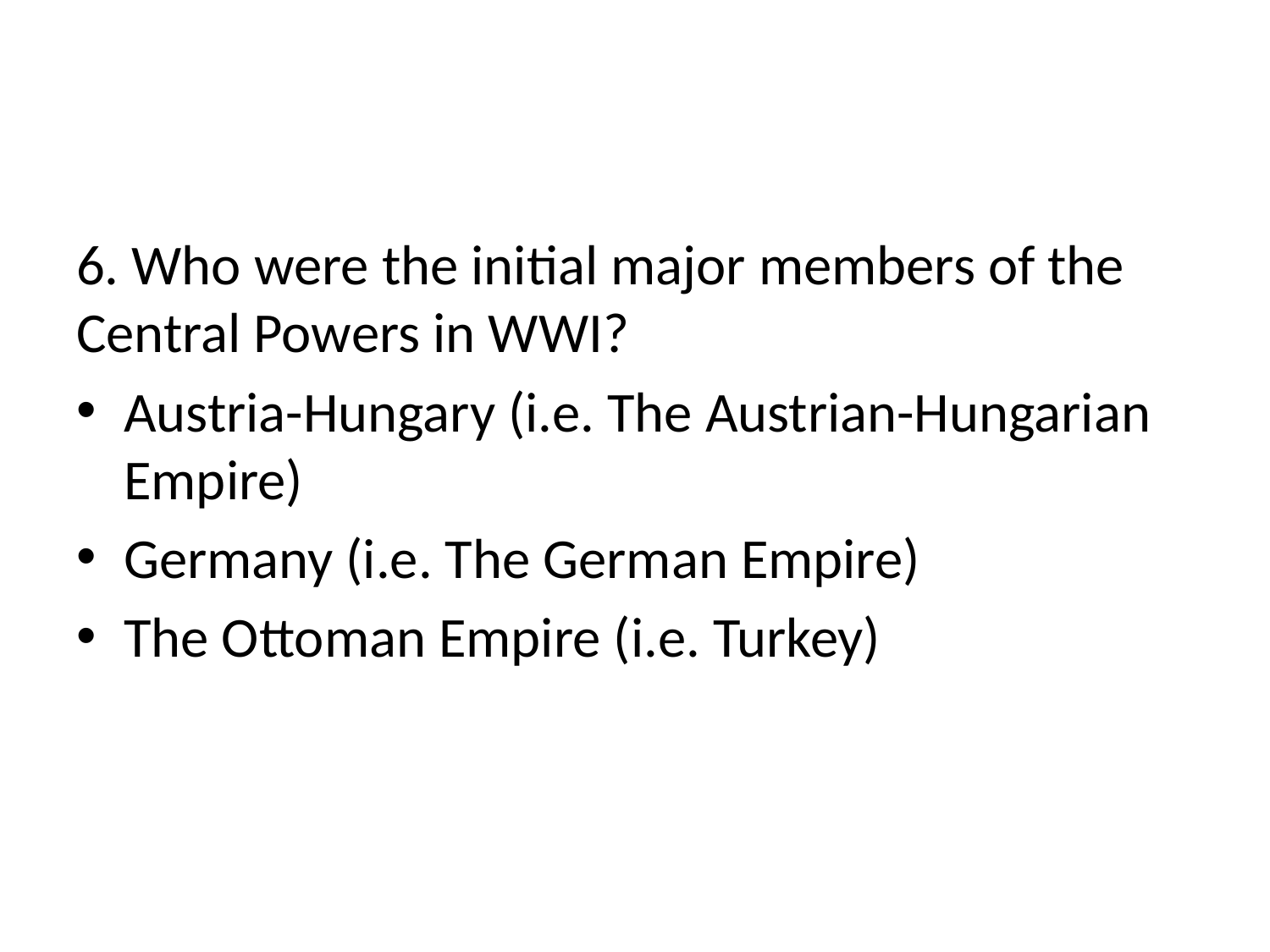

#
6. Who were the initial major members of the Central Powers in WWI?
Austria-Hungary (i.e. The Austrian-Hungarian Empire)
Germany (i.e. The German Empire)
The Ottoman Empire (i.e. Turkey)